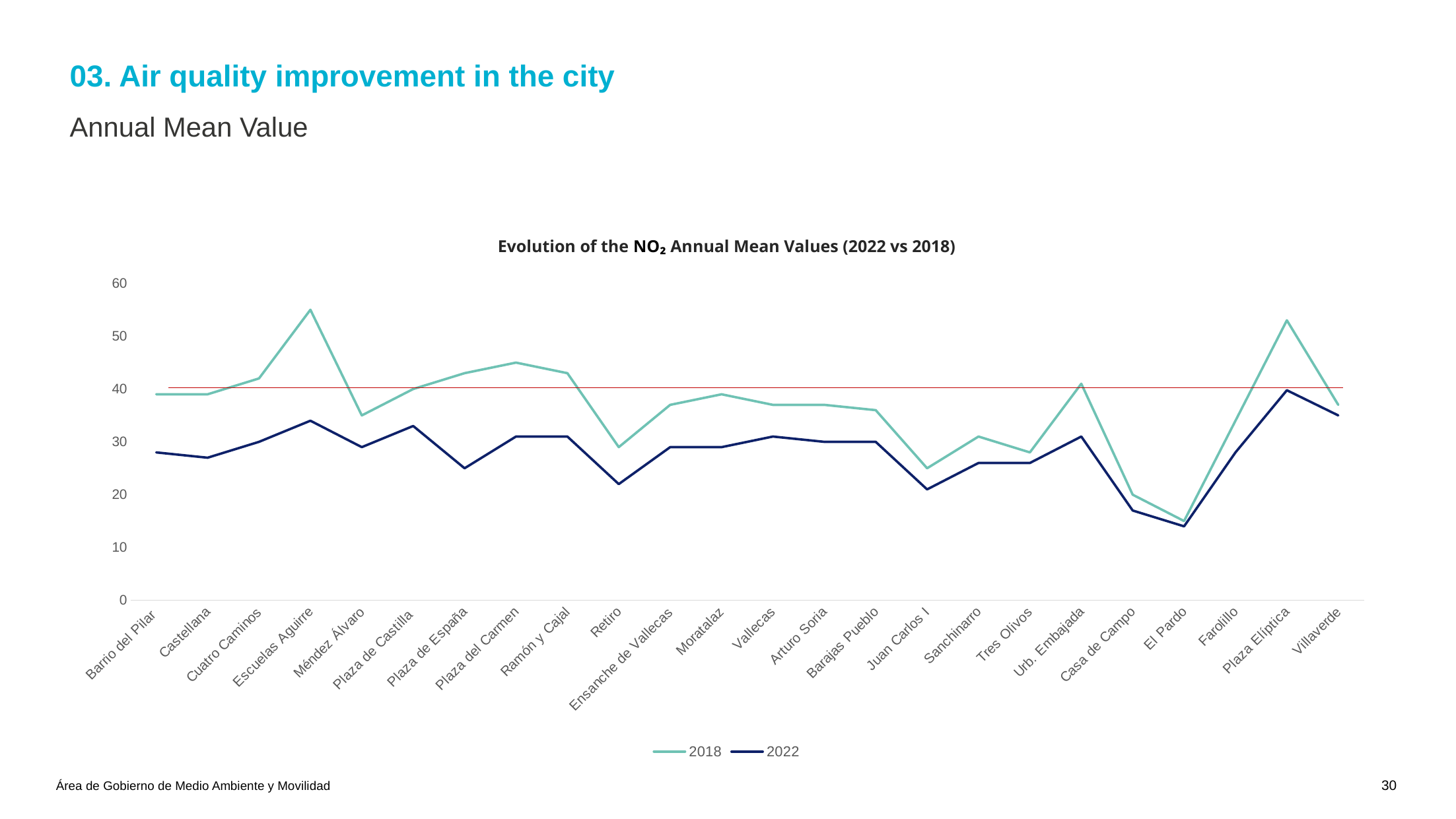

03. Air quality improvement in the city
# Annual Mean Value

Evolution of the NO₂ Annual Mean Values (2022 vs 2018)

### Chart

| Category | 2018 | 2022 |
|---|---|---|
| Barrio del Pilar  | 39.0 | 28.0 |
| Castellana | 39.0 | 27.0 |
| Cuatro Caminos | 42.0 | 30.0 |
| Escuelas Aguirre | 55.0 | 34.0 |
| Méndez Álvaro | 35.0 | 29.0 |
| Plaza de Castilla  | 40.0 | 33.0 |
| Plaza de España | 43.0 | 25.0 |
| Plaza del Carmen | 45.0 | 31.0 |
| Ramón y Cajal | 43.0 | 31.0 |
| Retiro | 29.0 | 22.0 |
| Ensanche de Vallecas | 37.0 | 29.0 |
| Moratalaz | 39.0 | 29.0 |
| Vallecas | 37.0 | 31.0 |
| Arturo Soria | 37.0 | 30.0 |
| Barajas Pueblo | 36.0 | 30.0 |
| Juan Carlos I | 25.0 | 21.0 |
| Sanchinarro | 31.0 | 26.0 |
| Tres Olivos | 28.0 | 26.0 |
| Urb. Embajada | 41.0 | 31.0 |
| Casa de Campo | 20.0 | 17.0 |
| El Pardo | 15.0 | 14.0 |
| Farolillo | 34.0 | 28.0 |
| Plaza Elíptica | 53.0 | 39.77 |
| Villaverde | 37.0 | 35.0 |
Evolución valores medios anuales NO₂ (2022 vs 2018)